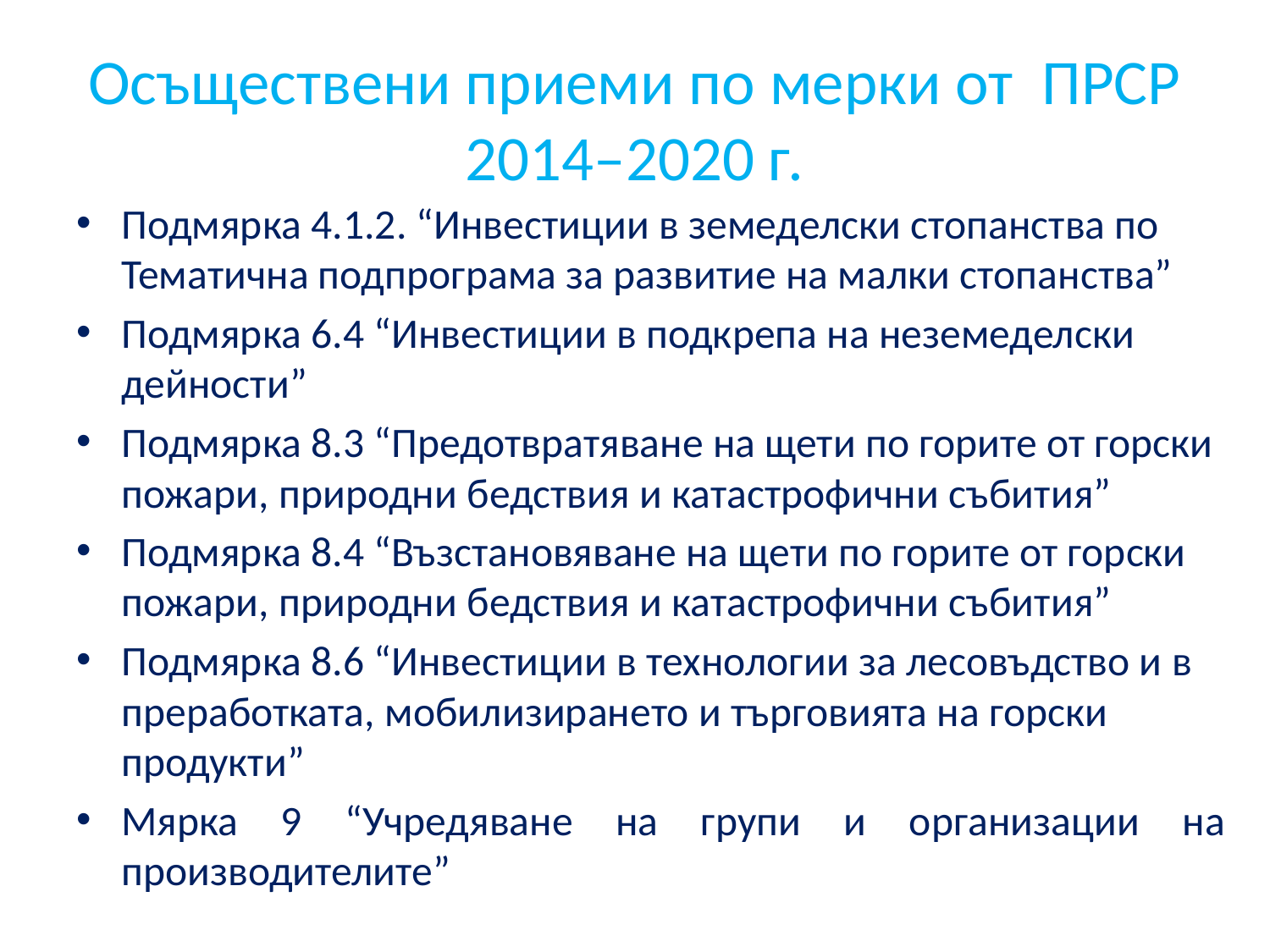

# Осъществени приеми по мерки от  ПРСР 2014–2020 г.
Подмярка 4.1.2. “Инвестиции в земеделски стопанства по Тематична подпрограма за развитие на малки стопанства”
Подмярка 6.4 “Инвестиции в подкрепа на неземеделски дейности”
Подмярка 8.3 “Предотвратяване на щети по горите от горски пожари, природни бедствия и катастрофични събития”
Подмярка 8.4 “Възстановяване на щети по горите от горски пожари, природни бедствия и катастрофични събития”
Подмярка 8.6 “Инвестиции в технологии за лесовъдство и в преработката, мобилизирането и търговията на горски продукти”
Мярка 9 “Учредяване на групи и организации на производителите”